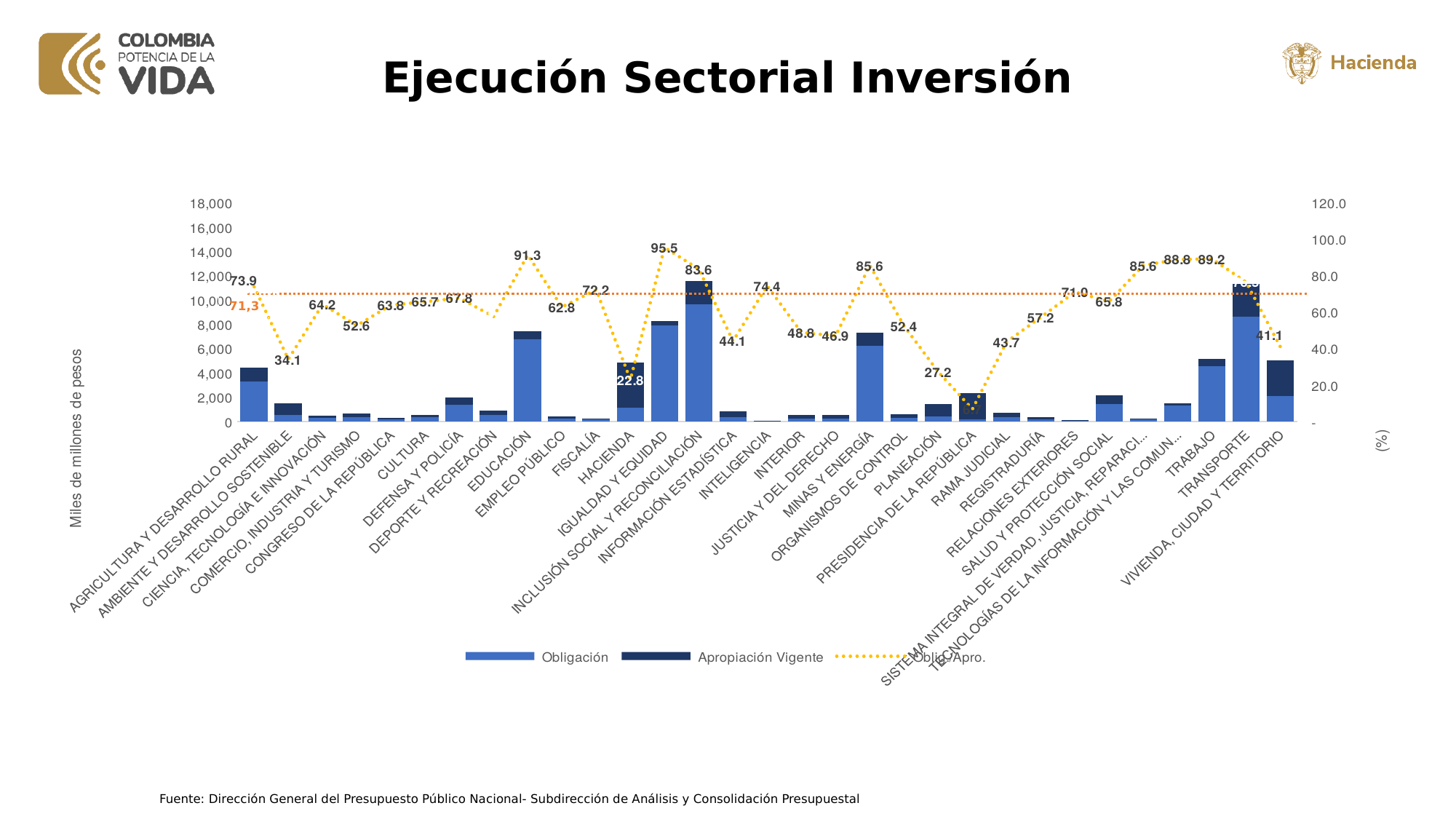

Ejecución Sectorial Inversión

### Chart

| Category |  Obligación  |  Apropiación Vigente  |  Oblig./Apro.  |
|---|---|---|---|
| AGRICULTURA Y DESARROLLO RURAL | 3284.72977374717 | 1159.86976047383 | 73.90384102001849 |
| AMBIENTE Y DESARROLLO SOSTENIBLE | 508.76130293371 | 984.0321196962899 | 34.08115920268295 |
| CIENCIA, TECNOLOGÍA E INNOVACIÓN | 293.92692347326 | 163.68436647174002 | 64.23069752247302 |
| COMERCIO, INDUSTRIA Y TURISMO | 341.74167971918996 | 307.87241162181 | 52.60687603215808 |
| CONGRESO DE LA REPÚBLICA | 176.44283537095 | 100.07389011205001 | 63.809100539127265 |
| CULTURA | 331.4119631388 | 173.2324687222 | 65.67237092394681 |
| DEFENSA Y POLICÍA | 1342.844625355061 | 638.648019644939 | 67.76934694880288 |
| DEPORTE Y RECREACIÓN | 512.80351295235 | 378.9056140706499 | 57.507935874152295 |
| EDUCACIÓN | 6749.93345638312 | 643.92170479788 | 91.29112363224831 |
| EMPLEO PÚBLICO | 246.66429178688 | 146.31599523812 | 62.76759927430866 |
| FISCALÍA | 176.01678715712004 | 67.70399633687995 | 72.22067180062766 |
| HACIENDA | 1103.4597270968095 | 3727.4679374711905 | 22.84157006096437 |
| IGUALDAD Y EQUIDAD | 7908.671876275329 | 372.7613851796714 | 95.49883005258707 |
| INCLUSIÓN SOCIAL Y RECONCILIACIÓN | 9654.00349880239 | 1894.69046861061 | 83.5938983753759 |
| INFORMACIÓN ESTADÍSTICA | 353.44275340827994 | 448.08888875072 | 44.09592021298735 |
| INTELIGENCIA | 21.57742476233 | 7.422575237669999 | 74.40491297355173 |
| INTERIOR | 242.09381054037996 | 254.27408668062006 | 48.773059638986176 |
| JUSTICIA Y DEL DERECHO | 254.44200935249003 | 287.65971495951 | 46.93621103592894 |
| MINAS Y ENERGÍA | 6239.21574645907 | 1048.0626725839302 | 85.61791368029593 |
| ORGANISMOS DE CONTROL | 304.63422687260993 | 276.9846559173901 | 52.37694921652011 |
| PLANEACIÓN | 382.60811724094 | 1025.15674050006 | 27.178410878568194 |
| PRESIDENCIA DE LA REPÚBLICA | 155.71898378807998 | 2162.64296531292 | 6.71676758016425 |
| RAMA JUDICIAL | 317.32623169544 | 409.58361830456 | 43.65413836329773 |
| REGISTRADURÍA | 192.3977726334 | 144.08751346460002 | 57.178658497823555 |
| RELACIONES EXTERIORES | 84.02908787253001 | 34.36220536246999 | 70.97573273884004 |
| SALUD Y PROTECCIÓN SOCIAL | 1398.5756144278903 | 726.7343871091098 | 65.80572309058238 |
| SISTEMA INTEGRAL DE VERDAD, JUSTICIA, REPARACIÓN Y NO REPETICIÓN | 213.28422441944997 | 35.77958238155003 | 85.63437103081877 |
| TECNOLOGÍAS DE LA INFORMACIÓN Y LAS COMUNICACIONES | 1328.28218429712 | 167.0173887968799 | 88.83050648832221 |
| TRABAJO | 4567.961778828929 | 552.5413326710714 | 89.20923743938103 |
| TRANSPORTE | 8649.742791776082 | 2654.096878645918 | 76.52039522826287 |
| VIVIENDA, CIUDAD Y TERRITORIO | 2057.80987600099 | 2950.6196185790104 | 41.08692911077018 |
71,3
Fuente: Dirección General del Presupuesto Público Nacional- Subdirección de Análisis y Consolidación Presupuestal
www.minhacienda.gov.co